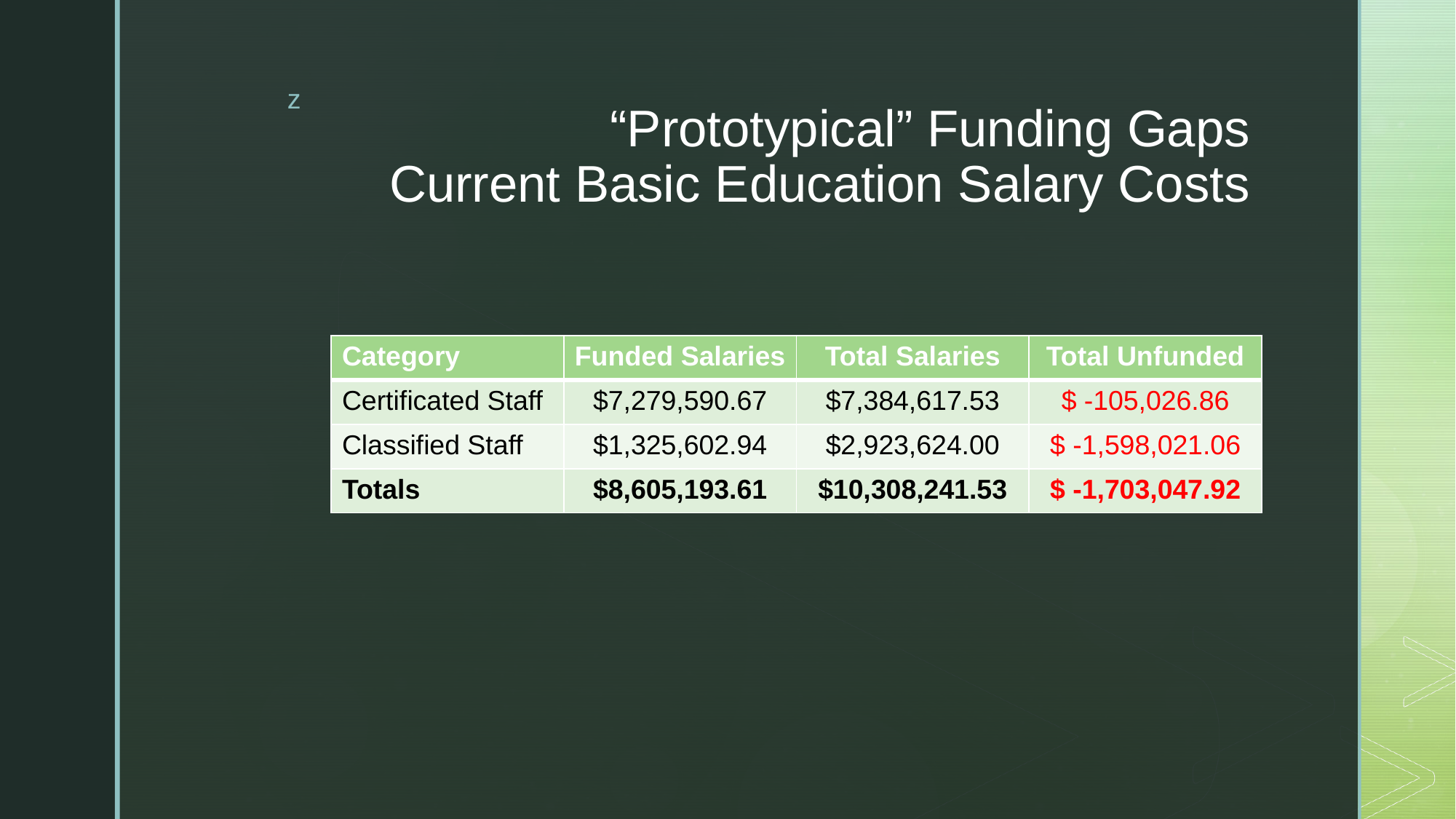

# “Prototypical” Funding Gaps Current Basic Education Salary Costs

| Category | Funded Salaries | Total Salaries | Total Unfunded |
| --- | --- | --- | --- |
| Certificated Staff | $7,279,590.67 | $7,384,617.53 | $ -105,026.86 |
| Classified Staff | $1,325,602.94 | $2,923,624.00 | $ -1,598,021.06 |
| Totals | $8,605,193.61 | $10,308,241.53 | $ -1,703,047.92 |